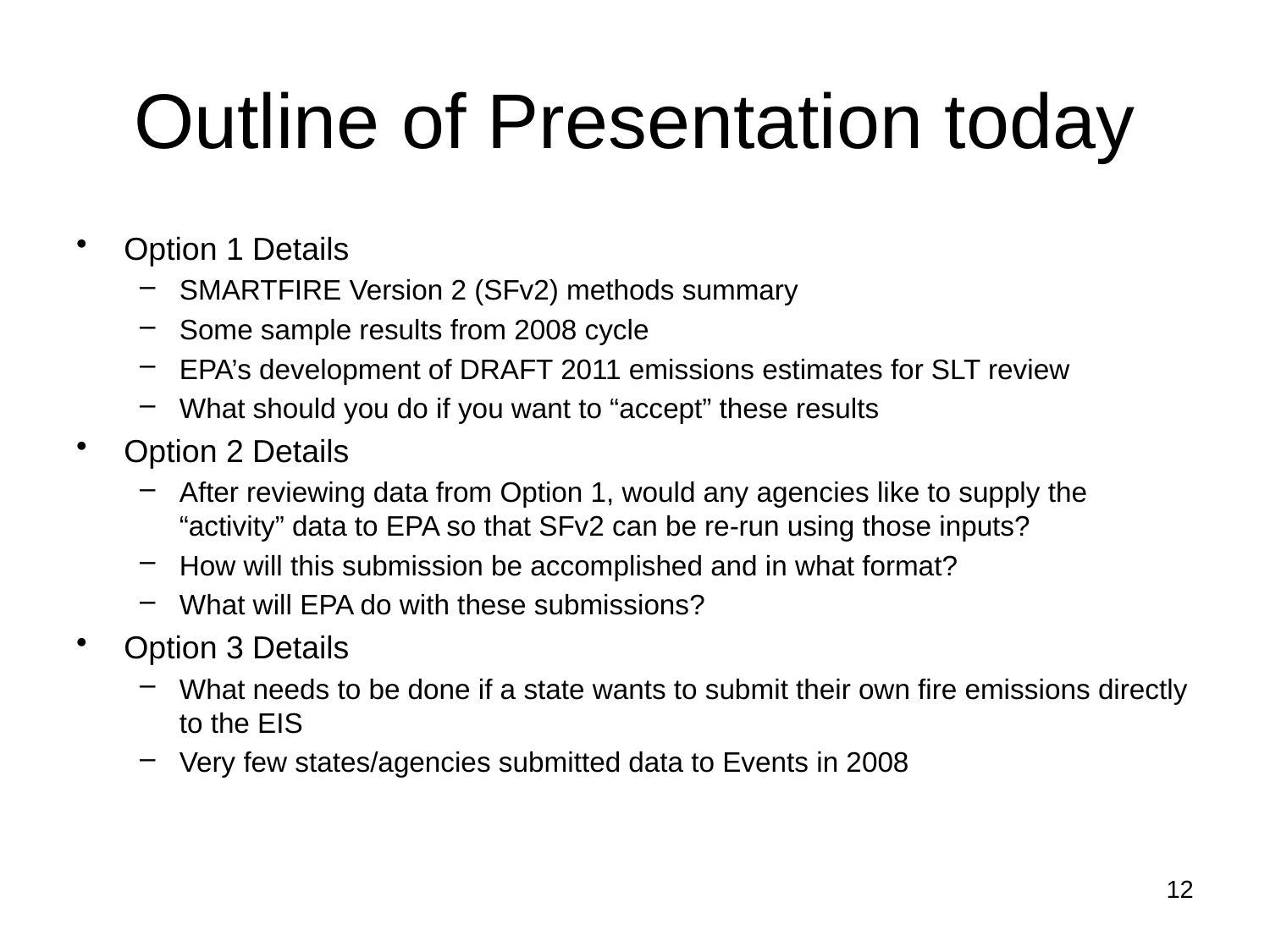

# Outline of Presentation today
Option 1 Details
SMARTFIRE Version 2 (SFv2) methods summary
Some sample results from 2008 cycle
EPA’s development of DRAFT 2011 emissions estimates for SLT review
What should you do if you want to “accept” these results
Option 2 Details
After reviewing data from Option 1, would any agencies like to supply the “activity” data to EPA so that SFv2 can be re-run using those inputs?
How will this submission be accomplished and in what format?
What will EPA do with these submissions?
Option 3 Details
What needs to be done if a state wants to submit their own fire emissions directly to the EIS
Very few states/agencies submitted data to Events in 2008

12